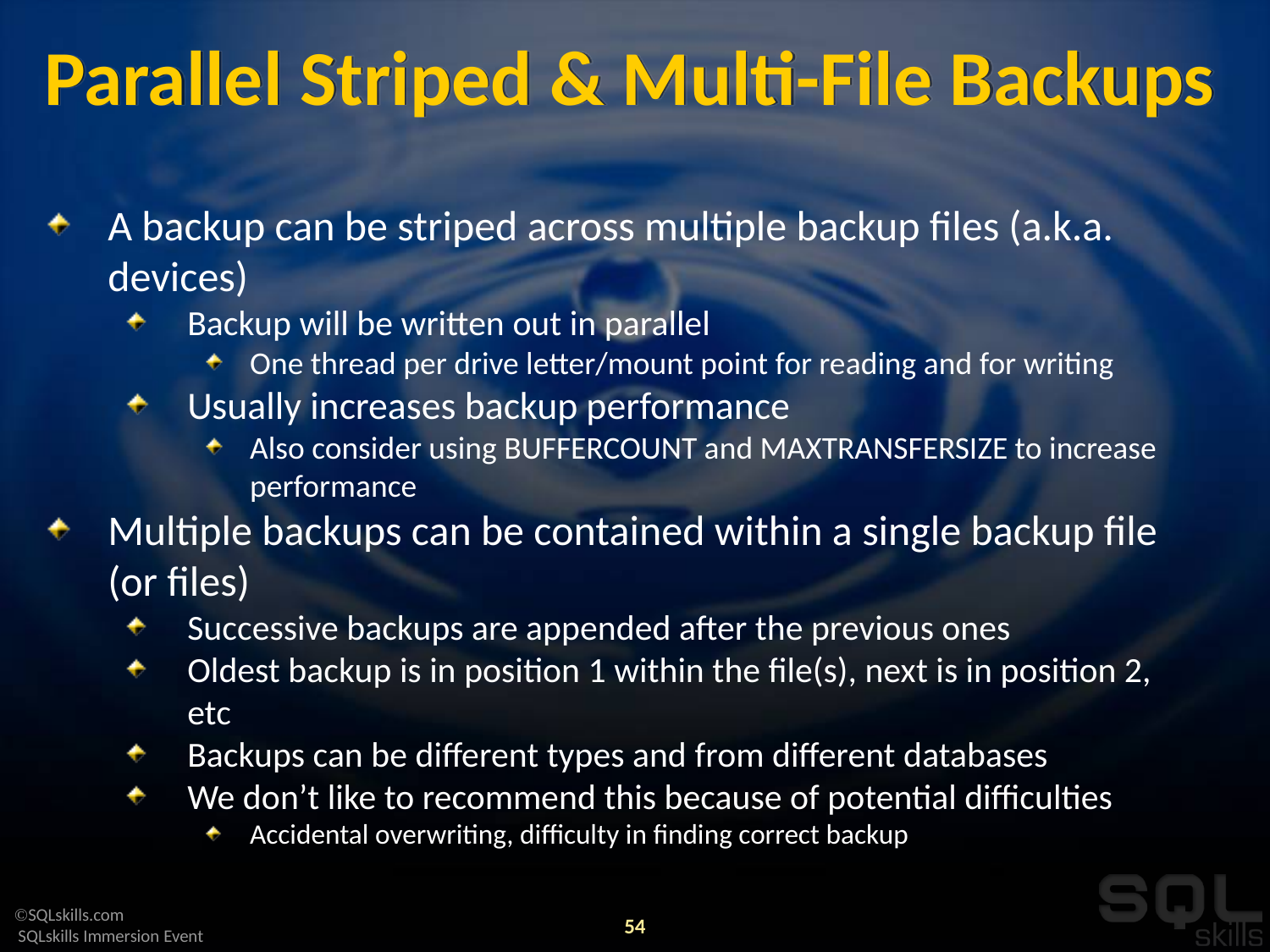

# Parallel Striped & Multi-File Backups
A backup can be striped across multiple backup files (a.k.a. devices)
Backup will be written out in parallel
One thread per drive letter/mount point for reading and for writing
Usually increases backup performance
Also consider using BUFFERCOUNT and MAXTRANSFERSIZE to increase performance
Multiple backups can be contained within a single backup file (or files)
Successive backups are appended after the previous ones
Oldest backup is in position 1 within the file(s), next is in position 2, etc
Backups can be different types and from different databases
We don’t like to recommend this because of potential difficulties
Accidental overwriting, difficulty in finding correct backup
54